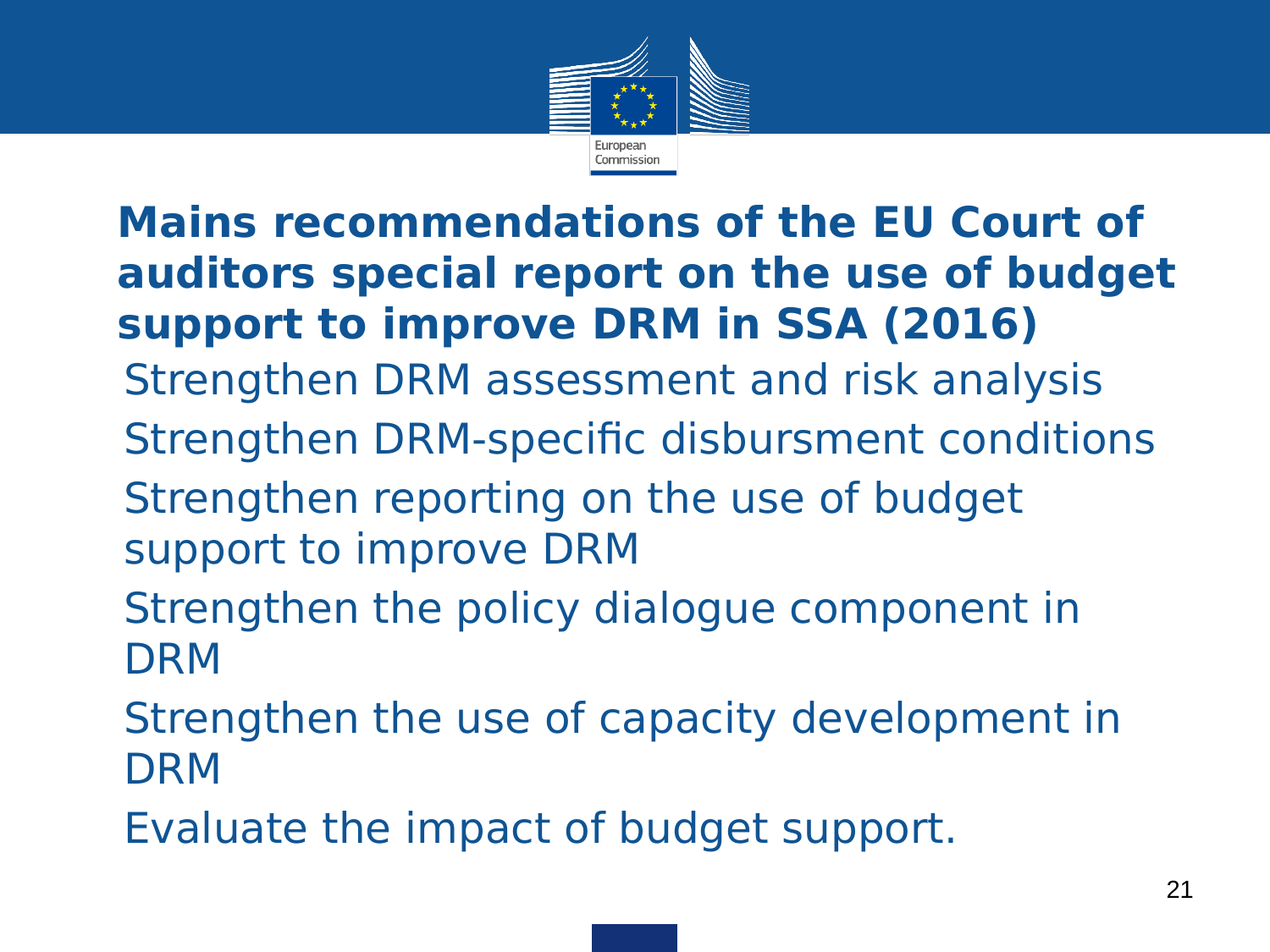

Strengthen DRM assessment and risk analysis
Strengthen DRM-specific disbursment conditions
Strengthen reporting on the use of budget support to improve DRM
Strengthen the policy dialogue component in DRM
Strengthen the use of capacity development in DRM
Evaluate the impact of budget support.

# Mains recommendations of the EU Court of auditors special report on the use of budget support to improve DRM in SSA (2016)
21